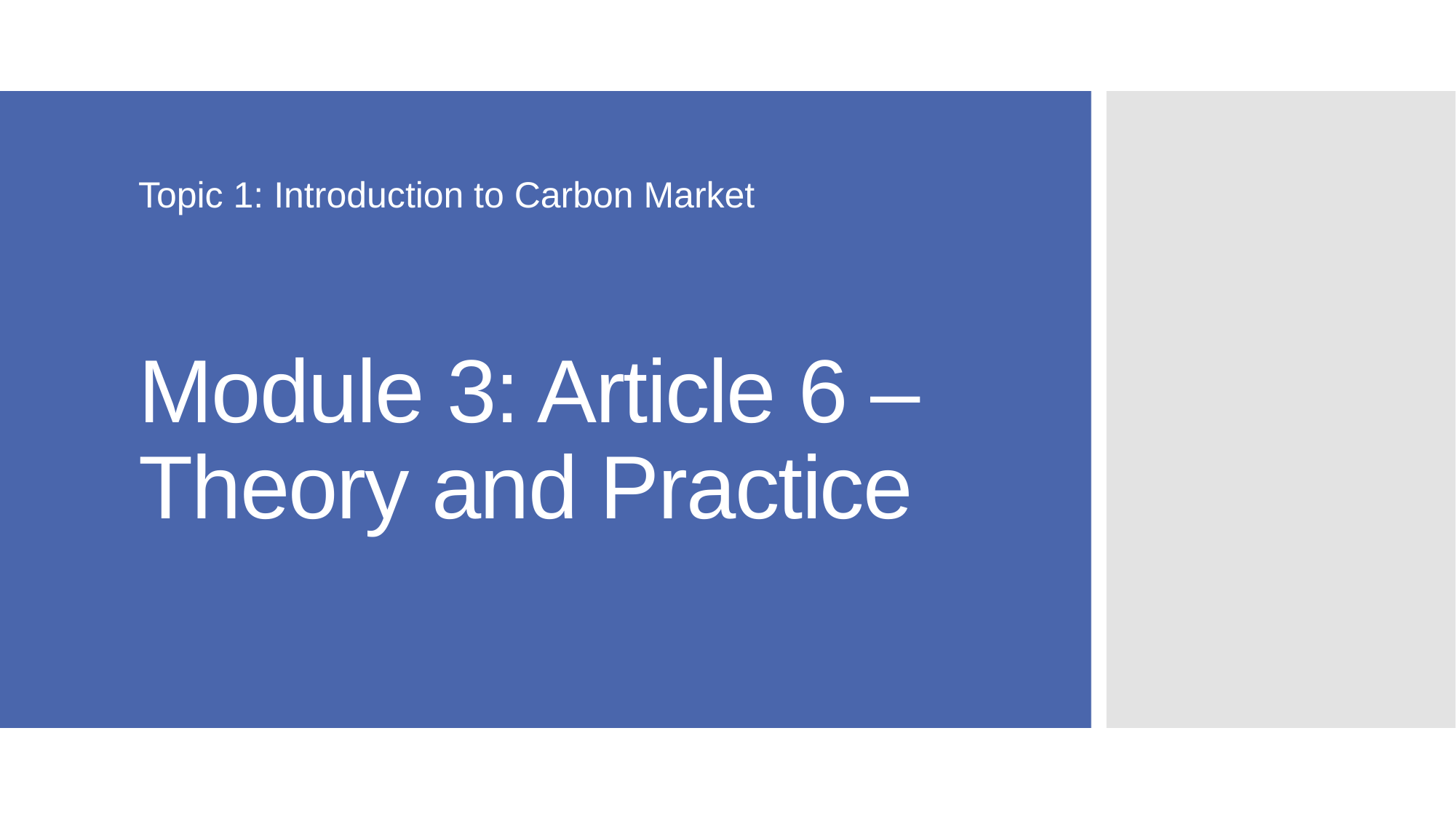

# Module 3: Article 6 – Theory and Practice
Topic 1: Introduction to Carbon Market